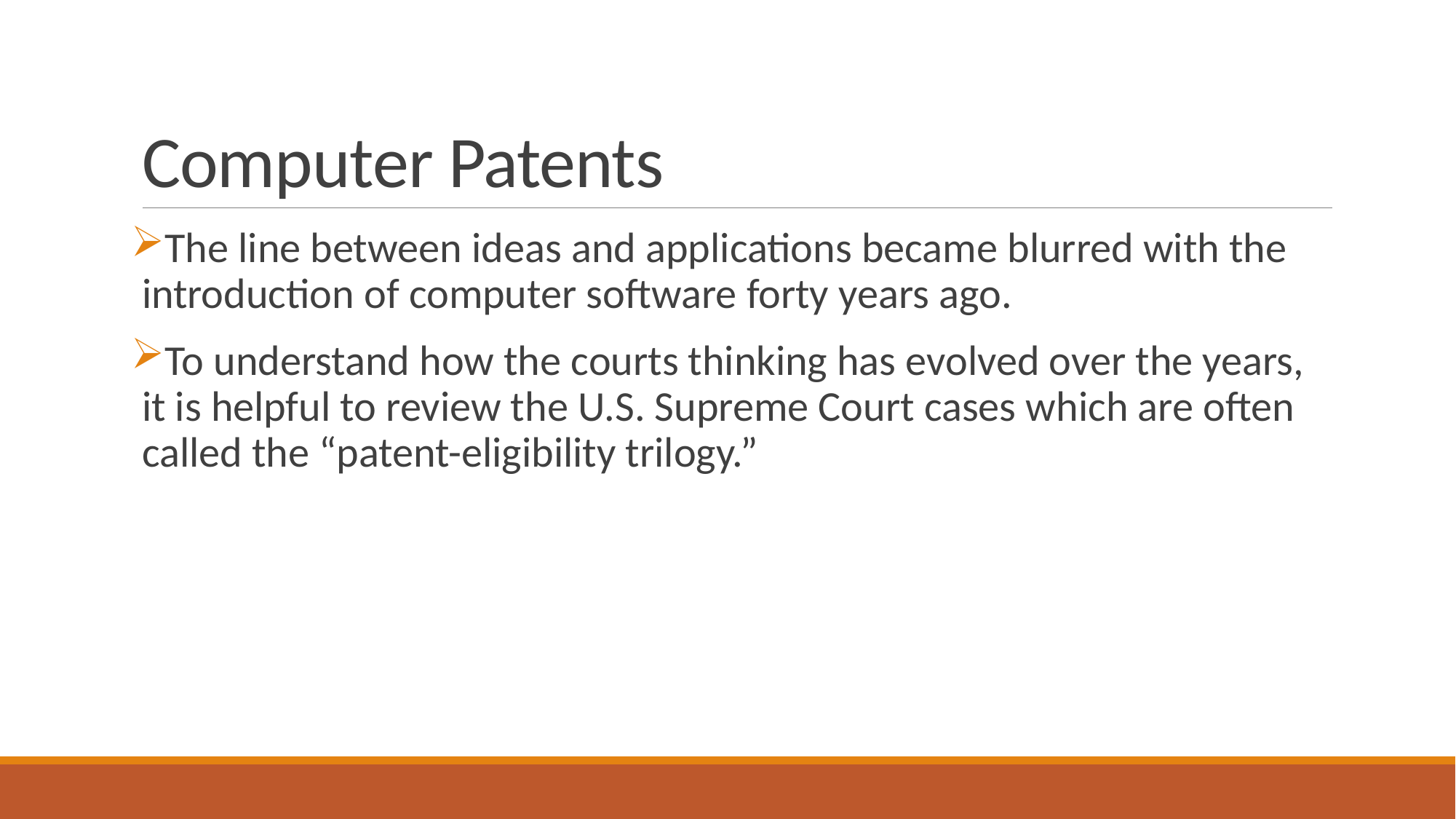

# Computer Patents
The line between ideas and applications became blurred with the introduction of computer software forty years ago.
To understand how the courts thinking has evolved over the years, it is helpful to review the U.S. Supreme Court cases which are often called the “patent-eligibility trilogy.”